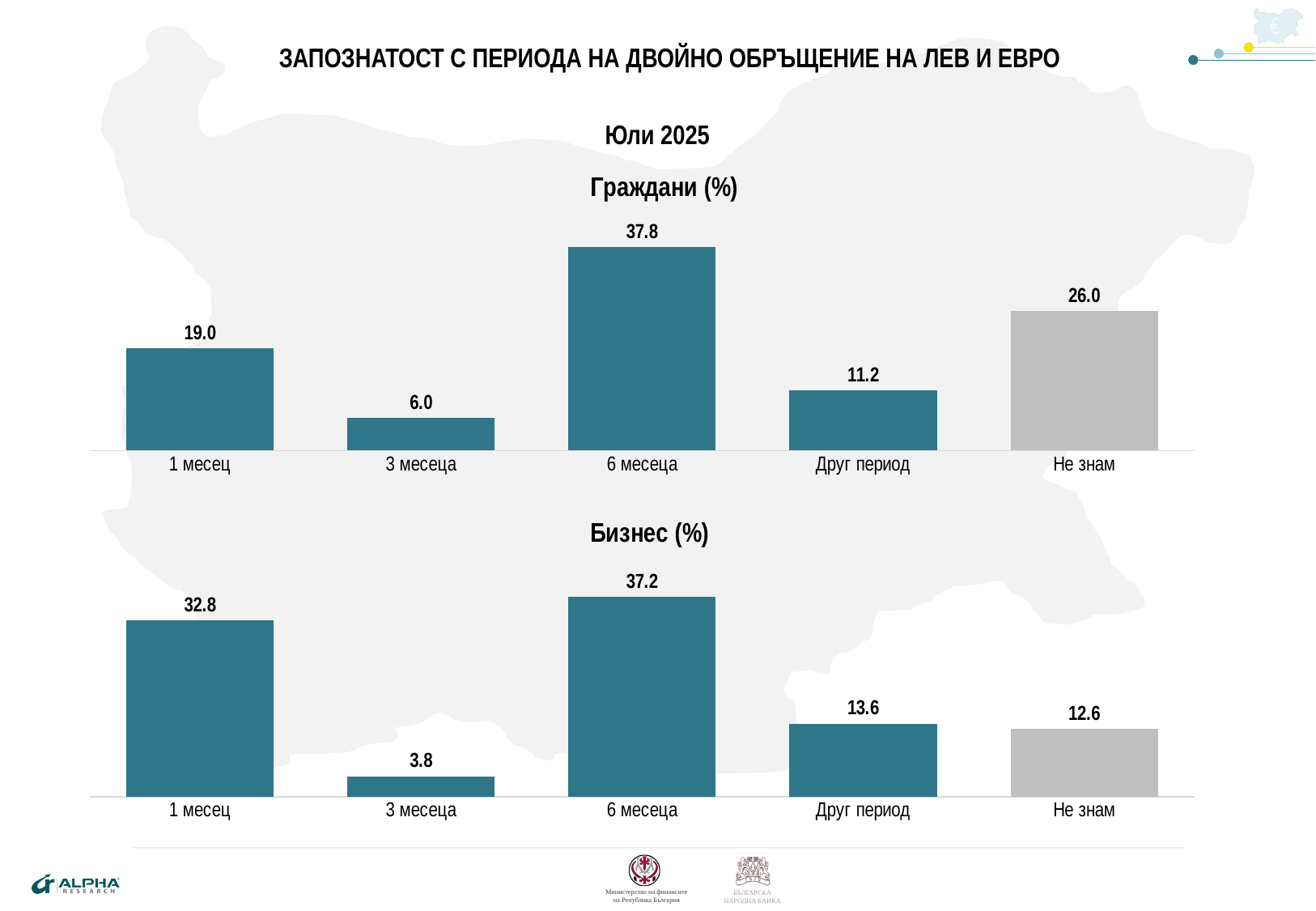

Запознатост с ПЕРИОДА НА ДВОЙНО ОБРЪЩЕНИЕ НА ЛЕВ И ЕВРО
Юли 2025

### Chart: Граждани (%)

| Category | Series 1 |
|---|---|
| 1 месец | 19.0 |
| 3 месеца | 6.0 |
| 6 месеца | 37.8 |
| Друг период | 11.2 |
| Не знам | 26.0 |

### Chart: Бизнес (%)

| Category | Series 1 |
|---|---|
| 1 месец | 32.8 |
| 3 месеца | 3.8 |
| 6 месеца | 37.2 |
| Друг период | 13.6 |
| Не знам | 12.6 |